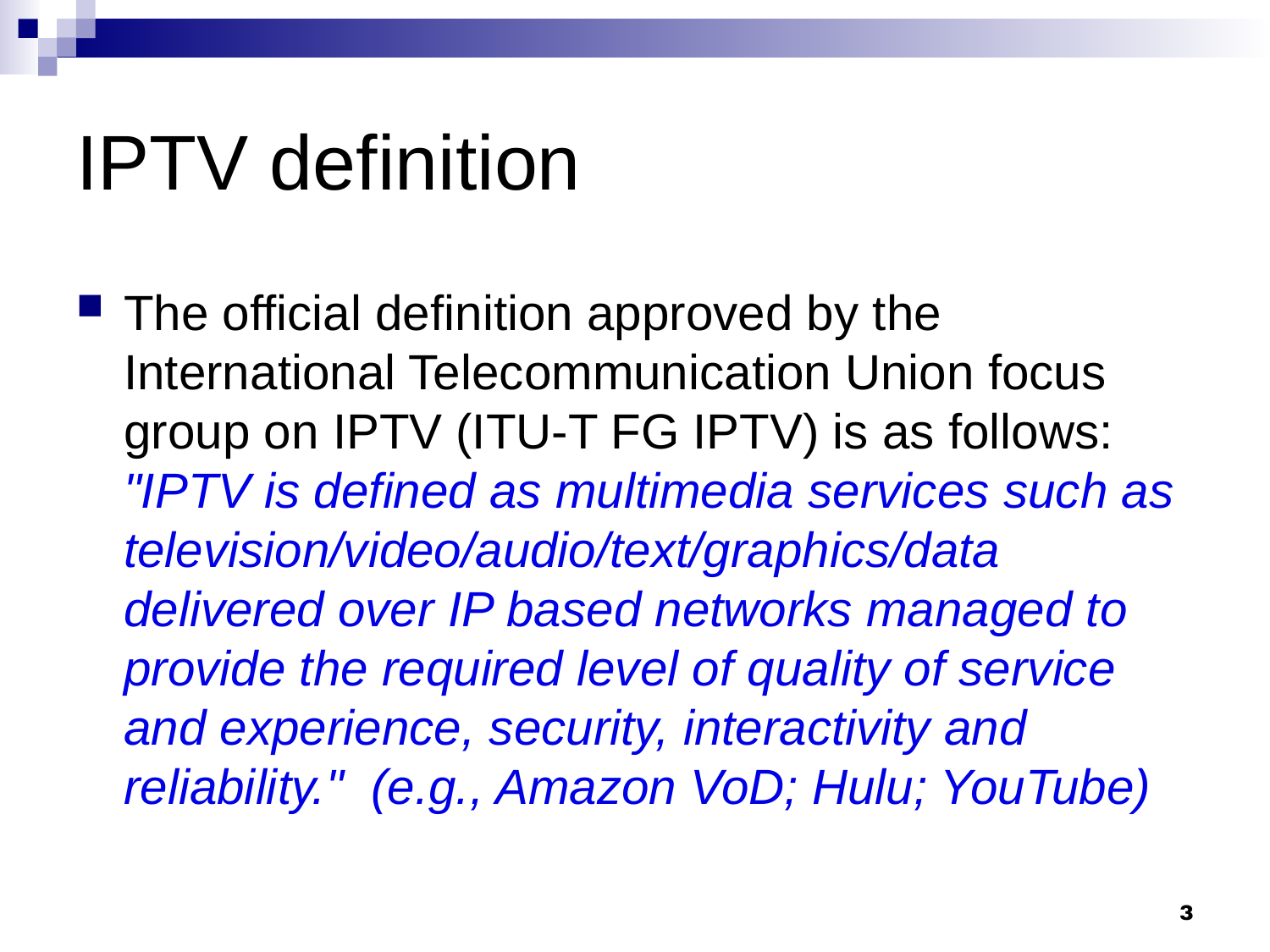

# IPTV definition
The official definition approved by the International Telecommunication Union focus group on IPTV (ITU-T FG IPTV) is as follows: "IPTV is defined as multimedia services such as television/video/audio/text/graphics/data delivered over IP based networks managed to provide the required level of quality of service and experience, security, interactivity and reliability."  (e.g., Amazon VoD; Hulu; YouTube)
3